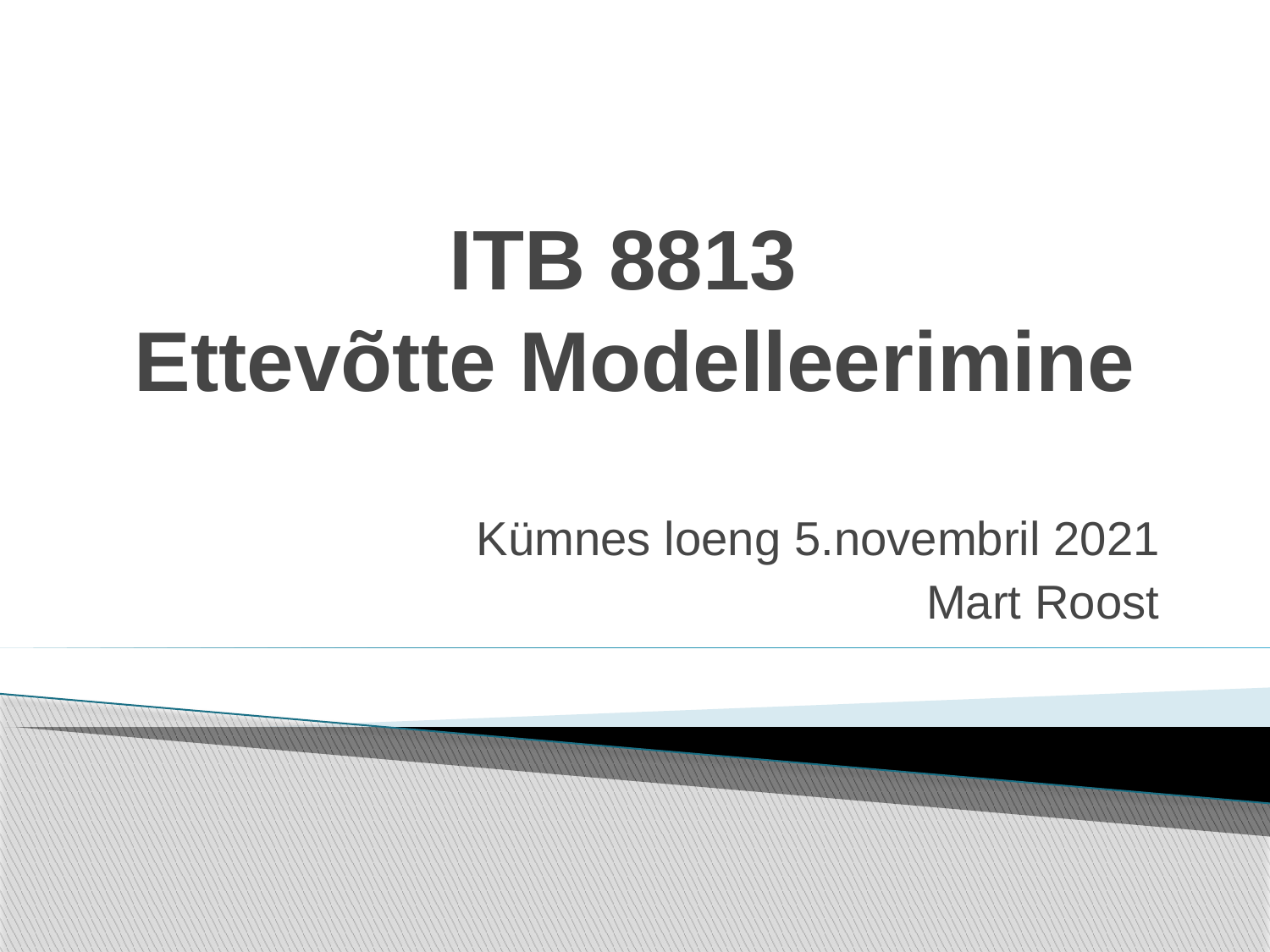

# ITB 8813 Ettevõtte Modelleerimine
Kümnes loeng 5.novembril 2021
Mart Roost